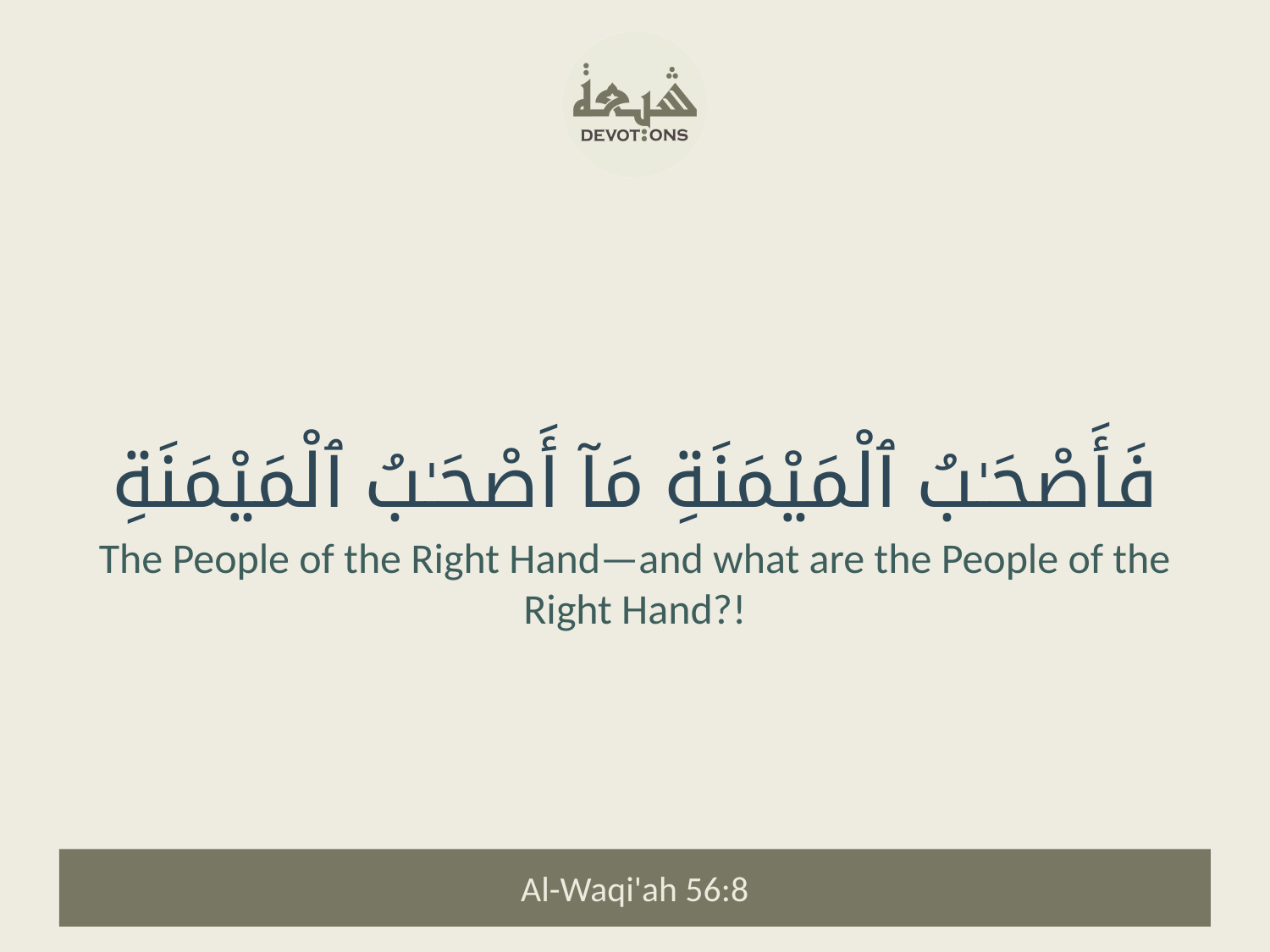

فَأَصْحَـٰبُ ٱلْمَيْمَنَةِ مَآ أَصْحَـٰبُ ٱلْمَيْمَنَةِ
The People of the Right Hand—and what are the People of the Right Hand?!
Al-Waqi'ah 56:8